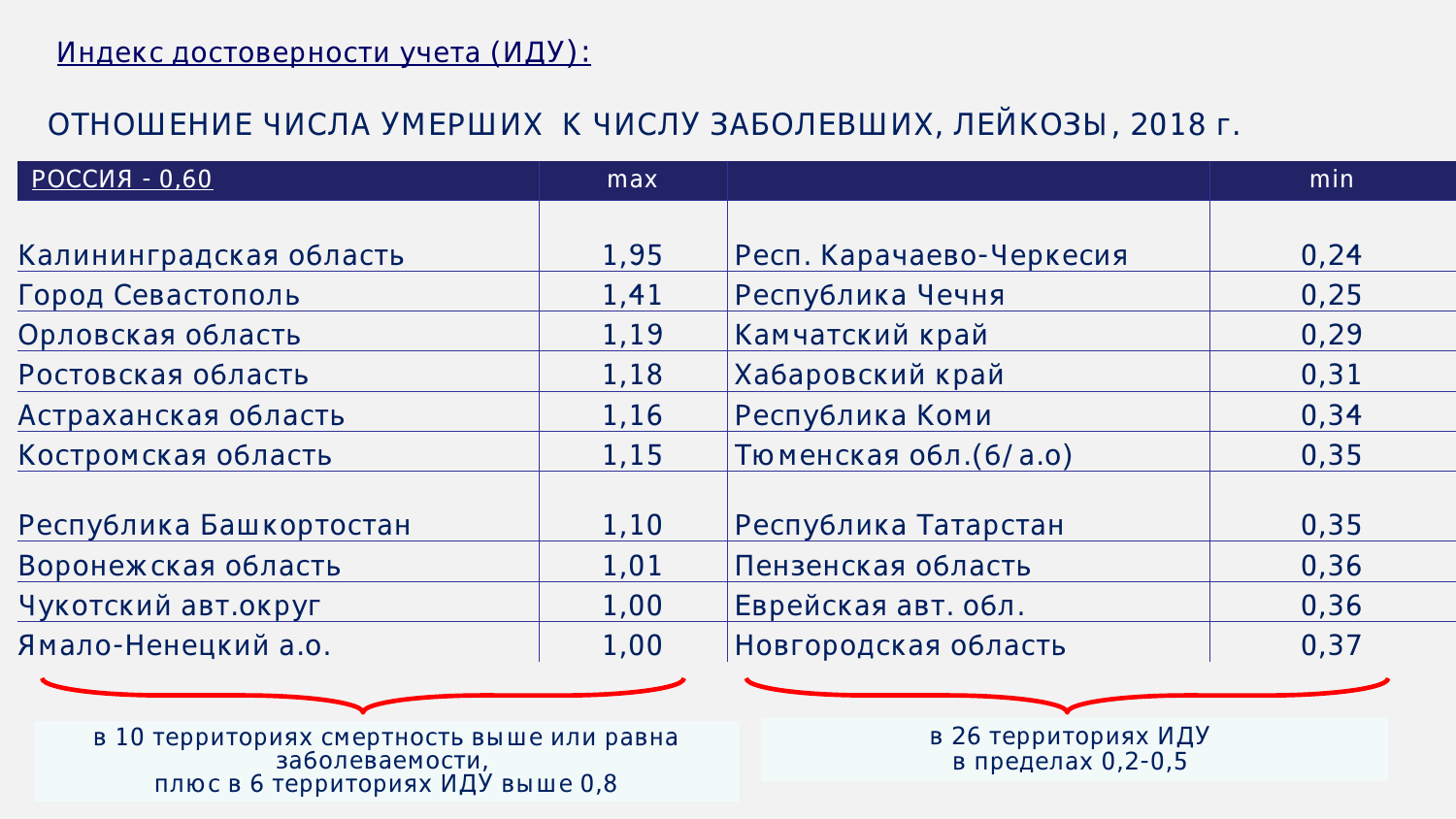

Индекс достоверности учета (ИДУ):
# ОТНОШЕНИЕ ЧИСЛА УМЕРШИХ  К ЧИСЛУ ЗАБОЛЕВШИХ, ЛЕЙКОЗЫ, 2018 г.
| РОССИЯ - 0,60 | max |  | min |
| --- | --- | --- | --- |
| Калининградская область | 1,95 | Респ. Карачаево-Черкесия | 0,24 |
| Город Cевастополь | 1,41 | Республика Чечня | 0,25 |
| Орловская область | 1,19 | Камчатский край | 0,29 |
| Ростовская область | 1,18 | Хабаровский край | 0,31 |
| Астраханская область | 1,16 | Республика Коми | 0,34 |
| Костромская область | 1,15 | Тюменская обл.(б/а.о) | 0,35 |
| Республика Башкортостан | 1,10 | Республика Татарстан | 0,35 |
| Воронежская область | 1,01 | Пензенская область | 0,36 |
| Чукотский авт.округ | 1,00 | Еврейская авт. обл. | 0,36 |
| Ямало-Ненецкий а.о. | 1,00 | Новгородская область | 0,37 |

в 26 территориях ИДУ
в пределах 0,2-0,5
в 10 территориях смертность выше или равна заболеваемости,
плюс в 6 территориях ИДУ выше 0,8